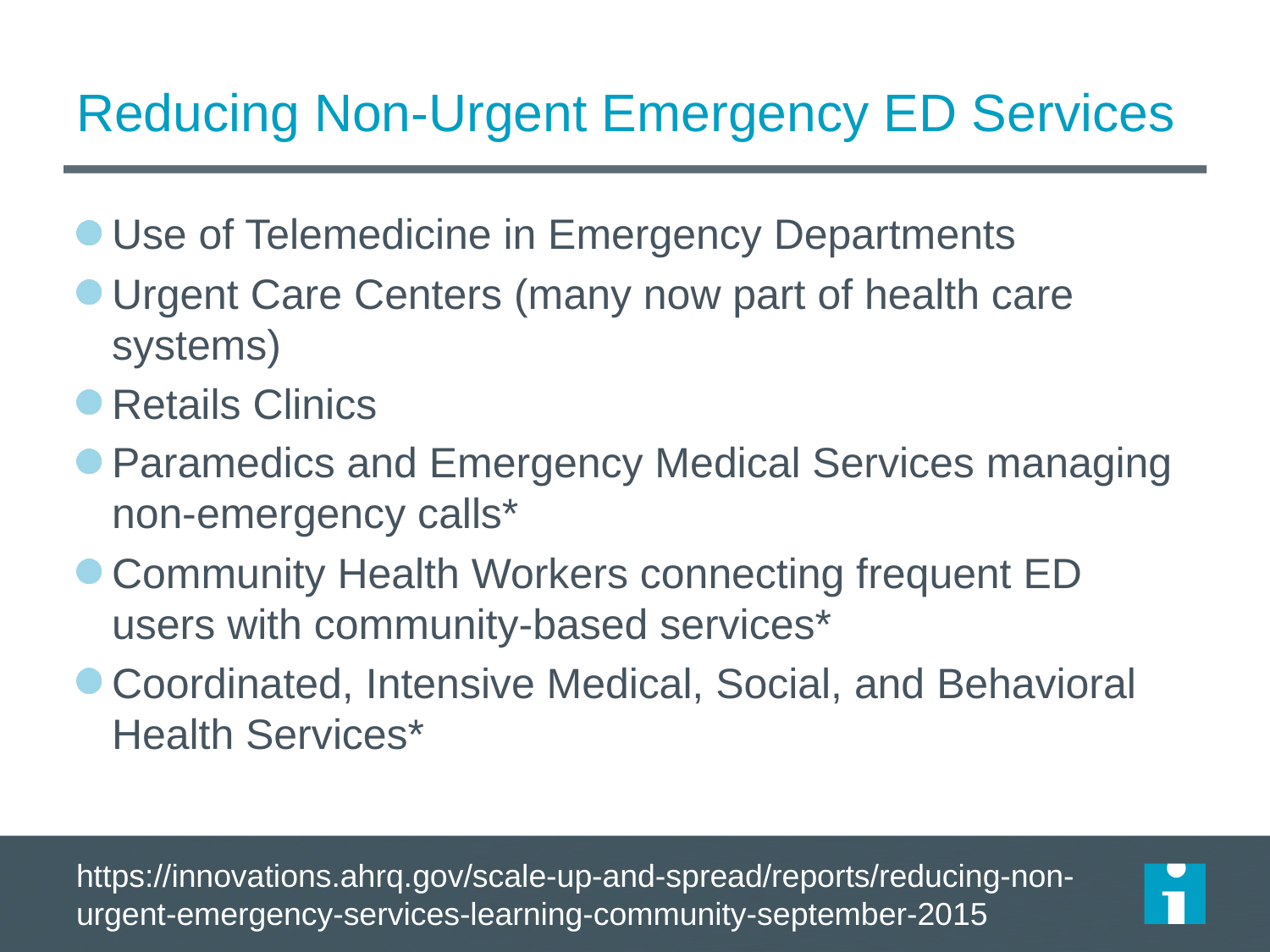

# Reducing Non-Urgent Emergency ED Services
Use of Telemedicine in Emergency Departments
Urgent Care Centers (many now part of health care systems)
Retails Clinics
Paramedics and Emergency Medical Services managing non-emergency calls*
Community Health Workers connecting frequent ED users with community-based services*
Coordinated, Intensive Medical, Social, and Behavioral Health Services*
https://innovations.ahrq.gov/scale-up-and-spread/reports/reducing-non-urgent-emergency-services-learning-community-september-2015